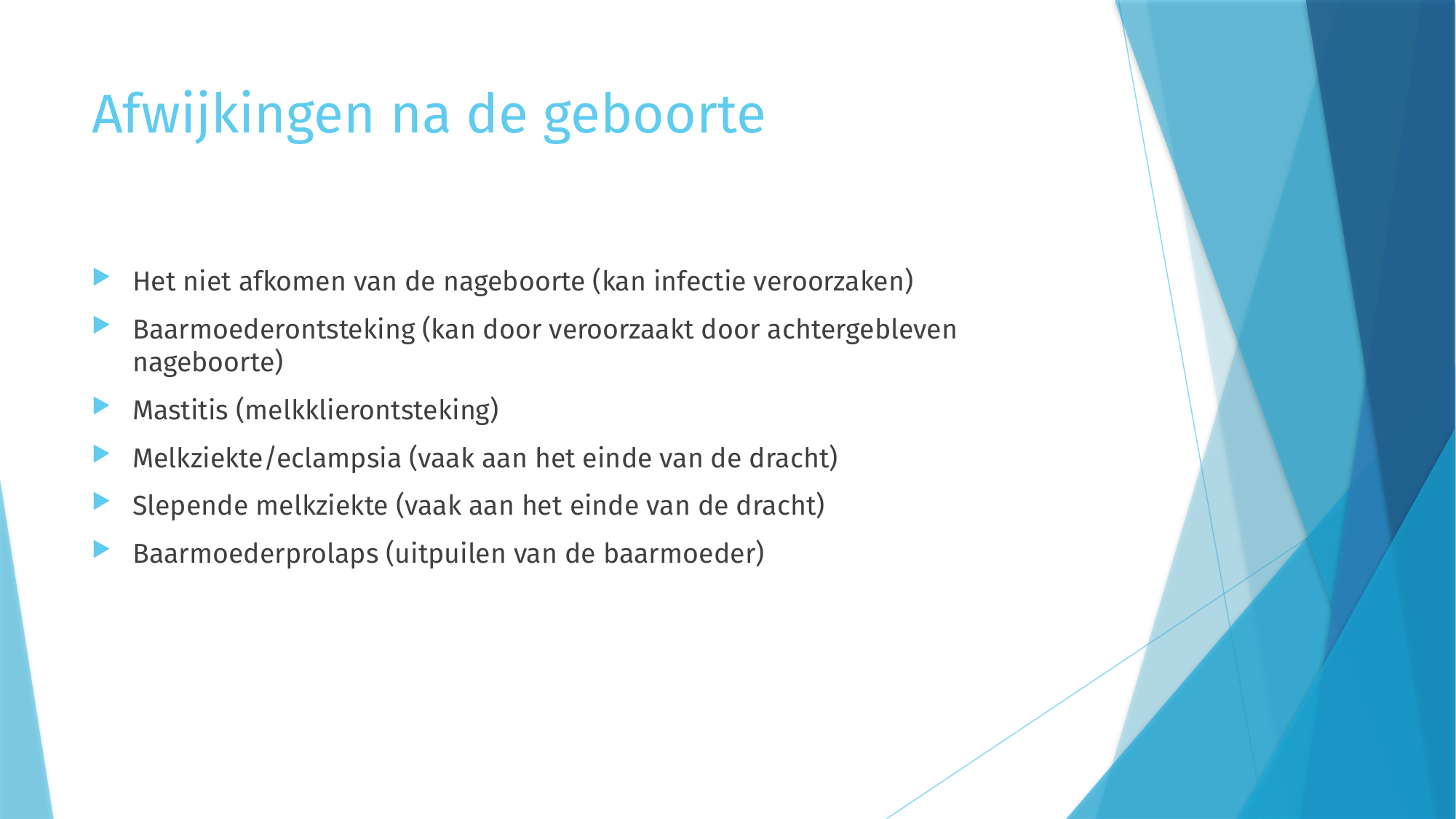

# Afwijkingen na de geboorte
Het niet afkomen van de nageboorte (kan infectie veroorzaken)
Baarmoederontsteking (kan door veroorzaakt door achtergebleven nageboorte)
Mastitis (melkklierontsteking)
Melkziekte/eclampsia (vaak aan het einde van de dracht)
Slepende melkziekte (vaak aan het einde van de dracht)
Baarmoederprolaps (uitpuilen van de baarmoeder)